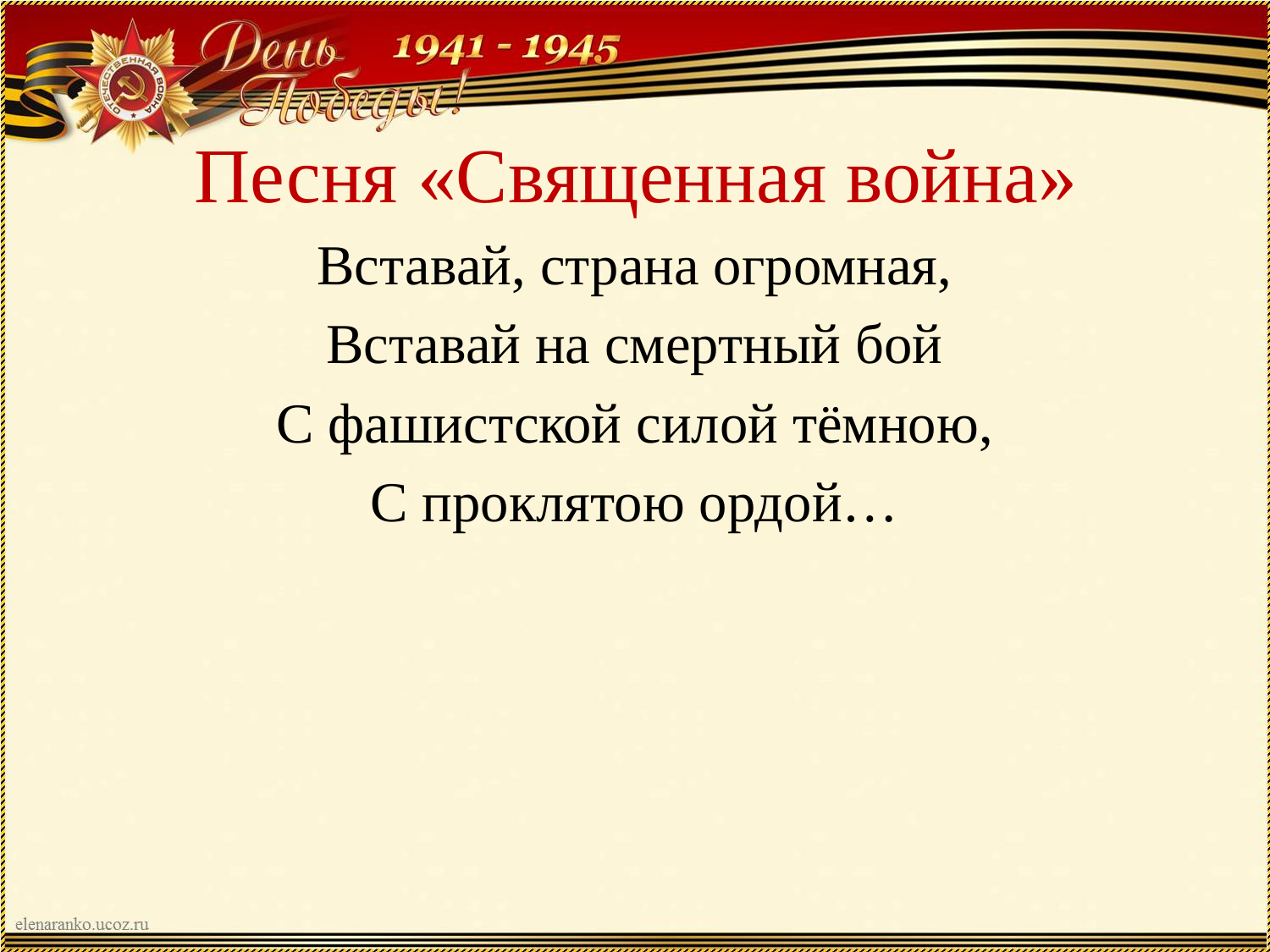

# Песня «Священная война»
Вставай, страна огромная,
Вставай на смертный бой
С фашистской силой тёмною,
С проклятою ордой…